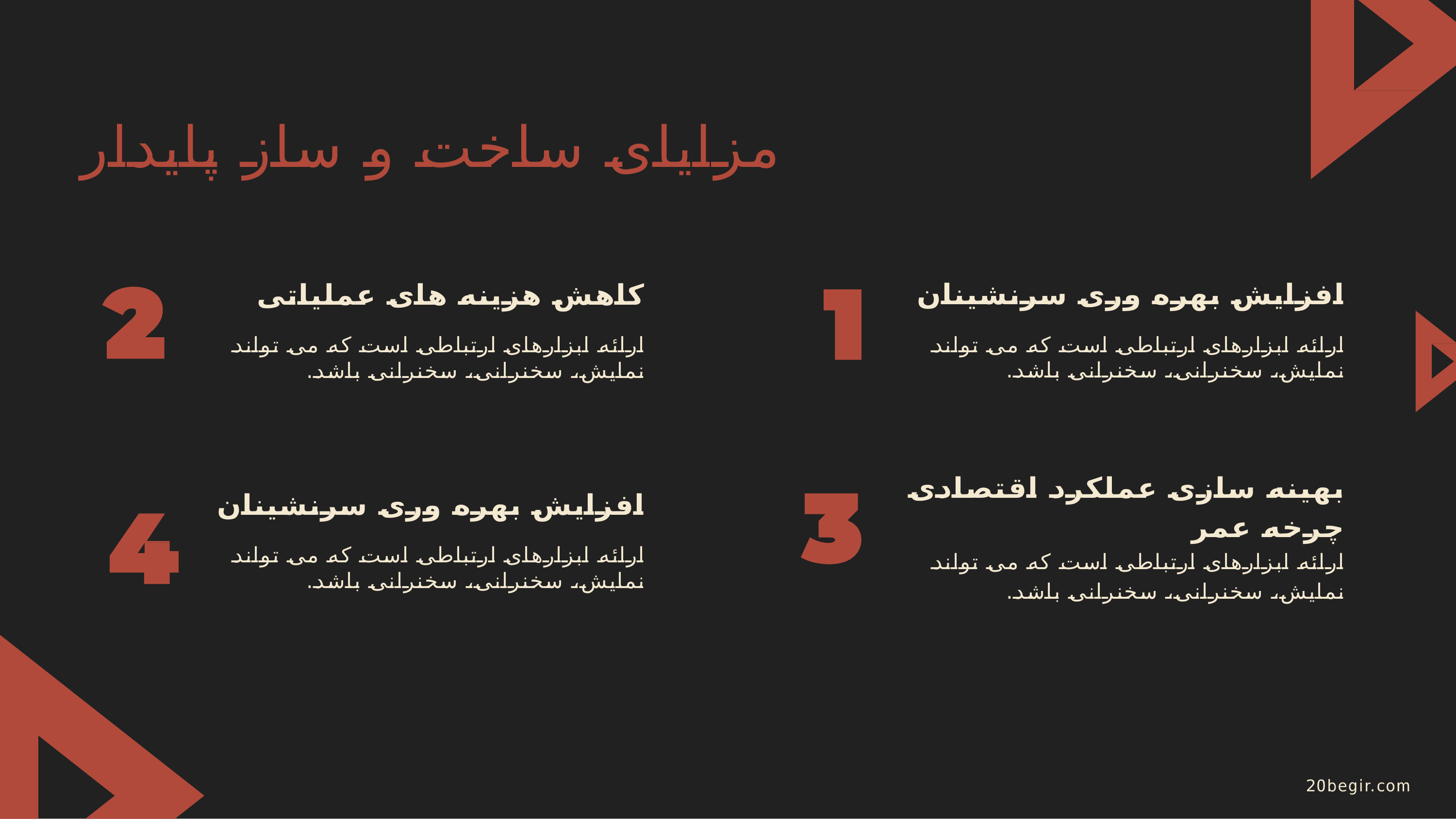

# مزایای ساخت و ساز پایدار
افزایش بهره وری سرنشینان
ارائه ابزارهای ارتباطی است که می تواند نمایش، سخنرانی، سخنرانی باشد.
کاهش هزینه های عملیاتی
ارائه ابزارهای ارتباطی است که می تواند نمایش، سخنرانی، سخنرانی باشد.

بهینه سازی عملکرد اقتصادی چرخه عمر
ارائه ابزارهای ارتباطی است که می تواند نمایش، سخنرانی، سخنرانی باشد.
افزایش بهره وری سرنشینان
ارائه ابزارهای ارتباطی است که می تواند نمایش، سخنرانی، سخنرانی باشد.

20begir.com